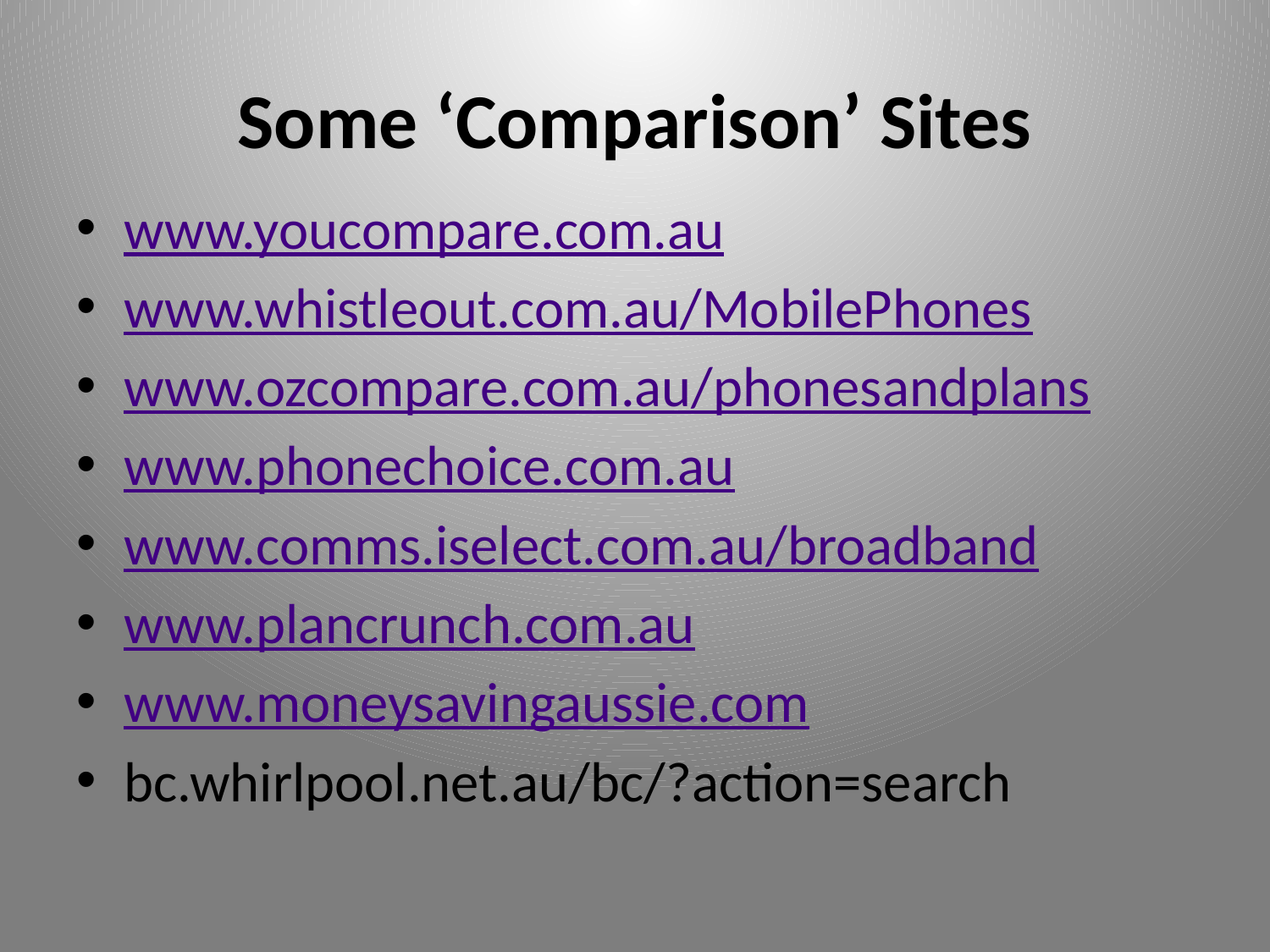

# Some ‘Comparison’ Sites
www.youcompare.com.au
www.whistleout.com.au/MobilePhones
www.ozcompare.com.au/phonesandplans
www.phonechoice.com.au
www.comms.iselect.com.au/broadband
www.plancrunch.com.au
www.moneysavingaussie.com
bc.whirlpool.net.au/bc/?action=search